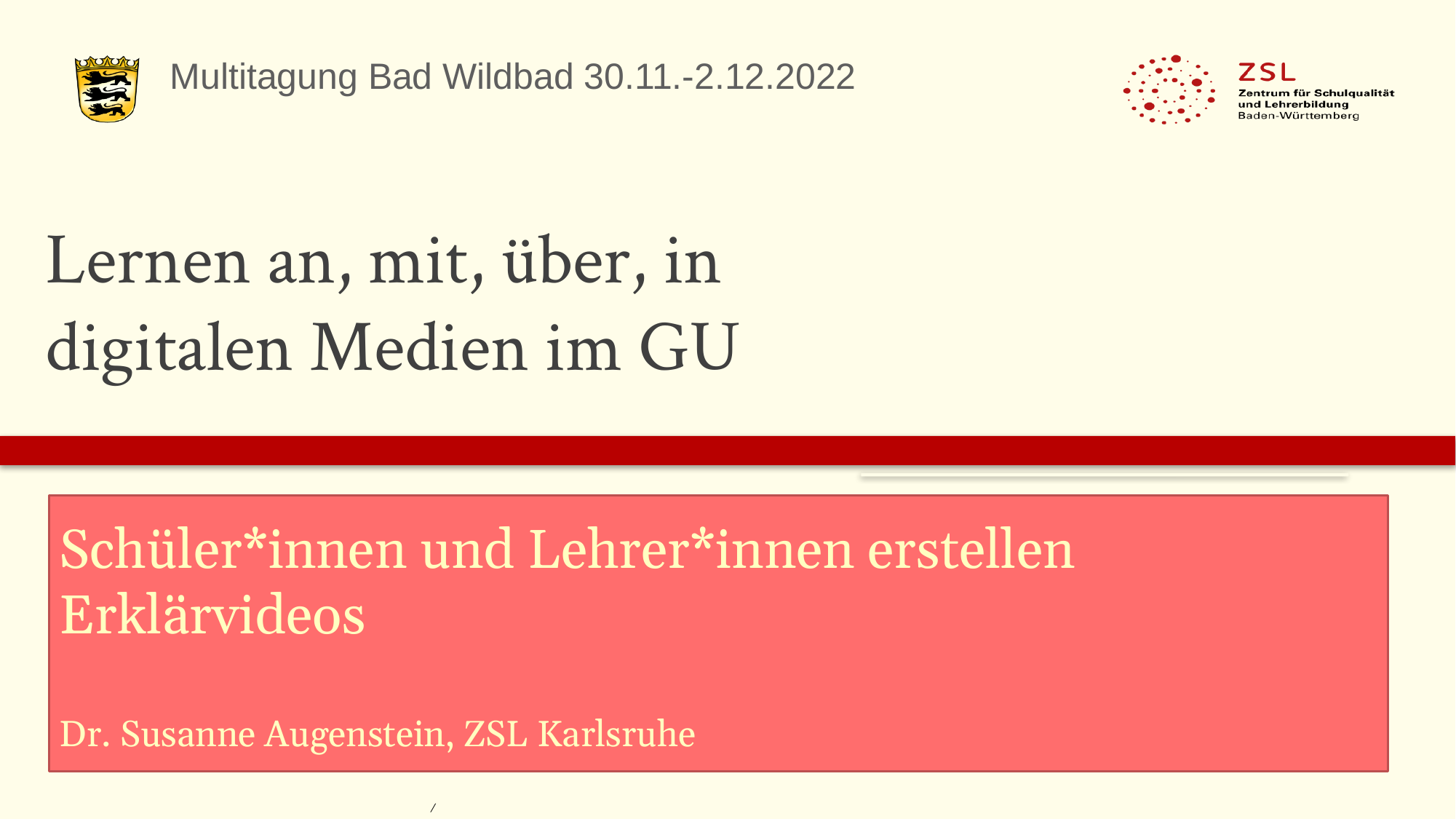

Multitagung Bad Wildbad 30.11.-2.12.2022

# Lernen an, mit, über, in digitalen Medien im GU
Schüler*innen und Lehrer*innen erstellen Erklärvideos

Dr. Susanne Augenstein, ZSL Karlsruhe
/